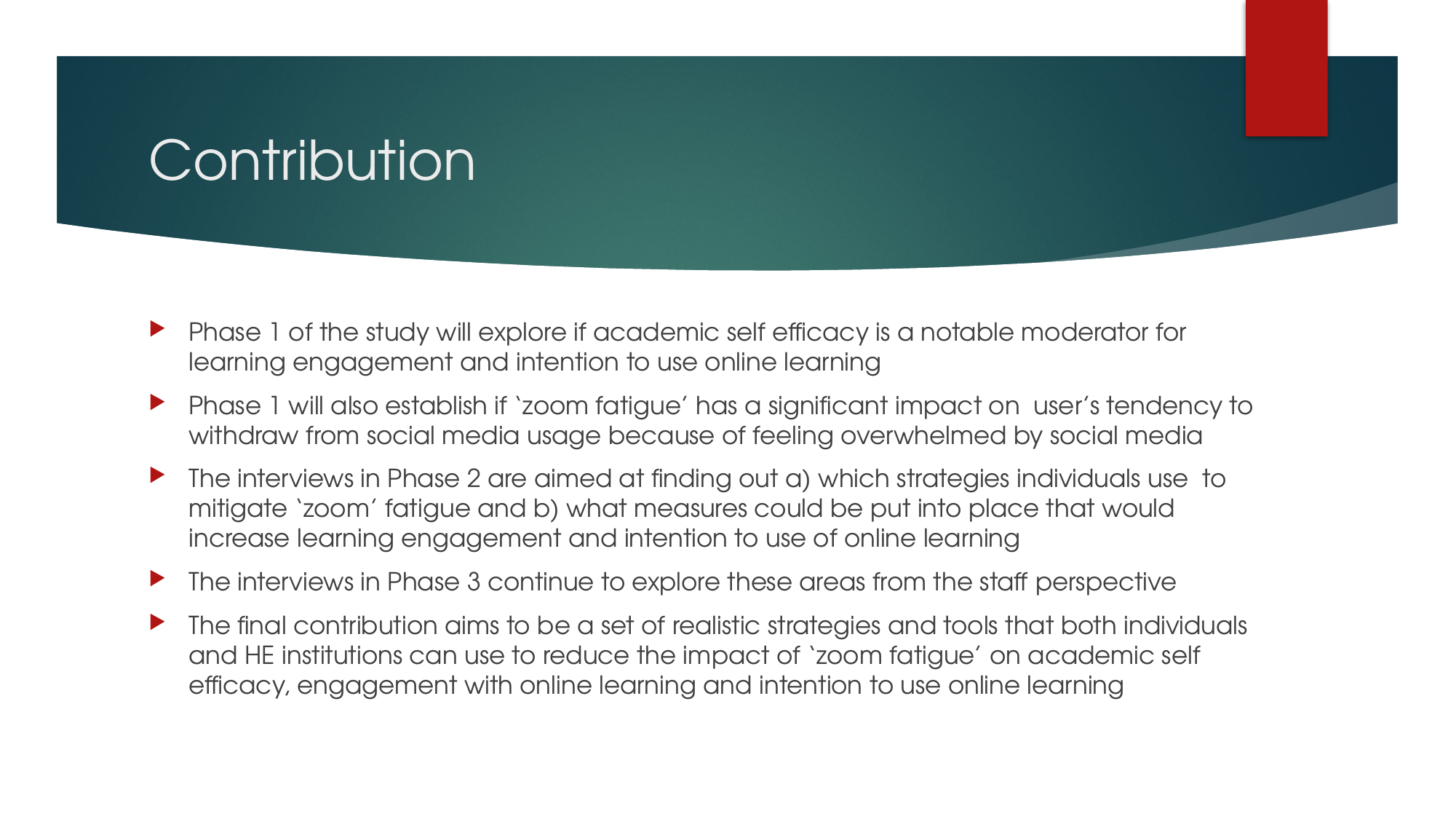

# Contribution
Phase 1 of the study will explore if academic self efficacy is a notable moderator for learning engagement and intention to use online learning
Phase 1 will also establish if ‘zoom fatigue’ has a significant impact on  user’s tendency to withdraw from social media usage because of feeling overwhelmed by social media
The interviews in Phase 2 are aimed at finding out a) which strategies individuals use  to mitigate ‘zoom’ fatigue and b) what measures could be put into place that would increase learning engagement and intention to use of online learning
The interviews in Phase 3 continue to explore these areas from the staff perspective
The final contribution aims to be a set of realistic strategies and tools that both individuals and HE institutions can use to reduce the impact of ‘zoom fatigue’ on academic self efficacy, engagement with online learning and intention to use online learning